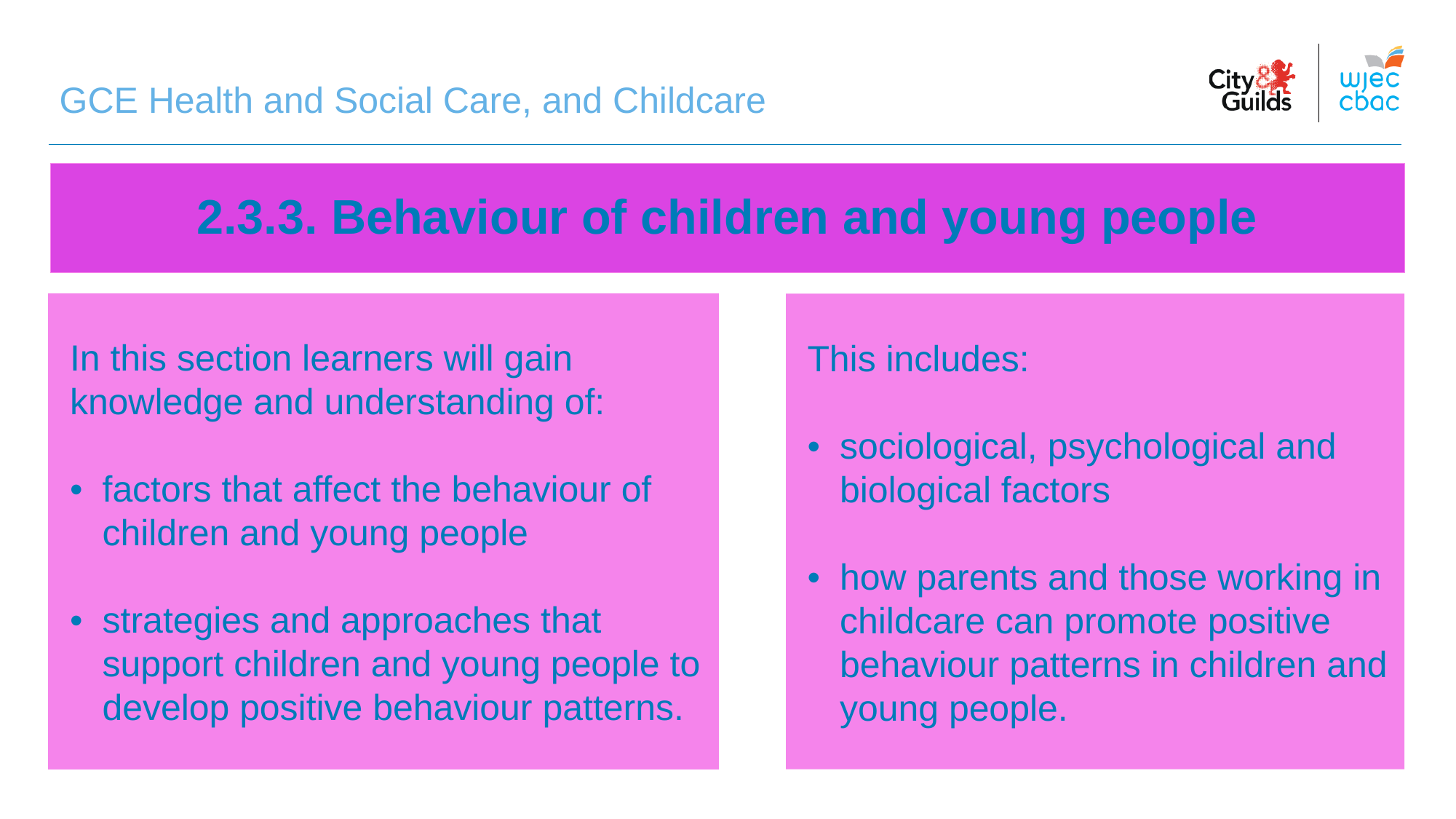

GCE Health and Social Care, and Childcare
# 2.3.3. Behaviour of children and young people

In this section learners will gain knowledge and understanding of:

•	factors that affect the behaviour of children and young people

•	strategies and approaches that support children and young people to develop positive behaviour patterns.

This includes:

•	sociological, psychological and biological factors

•	how parents and those working in childcare can promote positive behaviour patterns in children and young people.